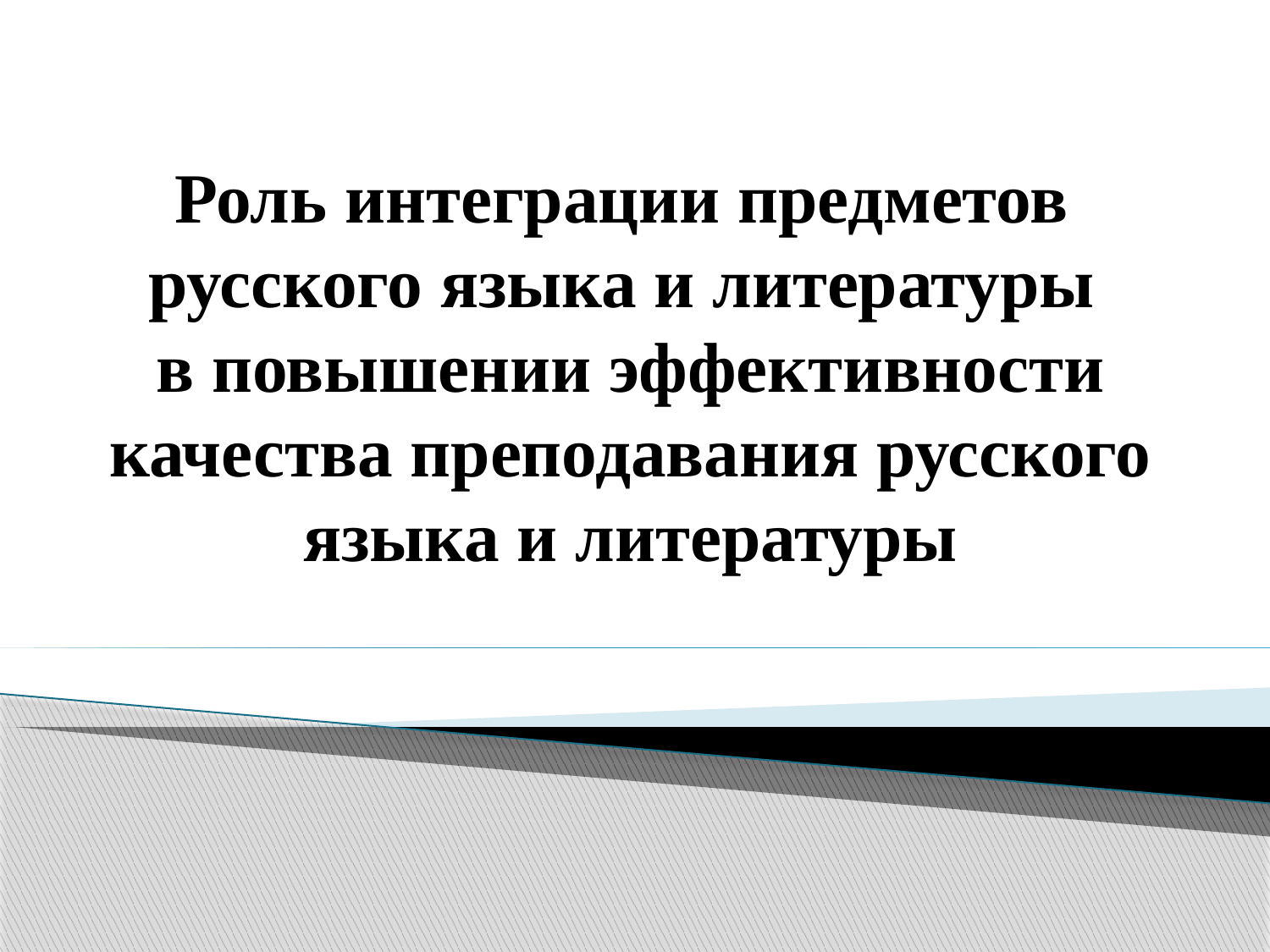

Роль интеграции предметов
русского языка и литературы
в повышении эффективности качества преподавания русского языка и литературы
#